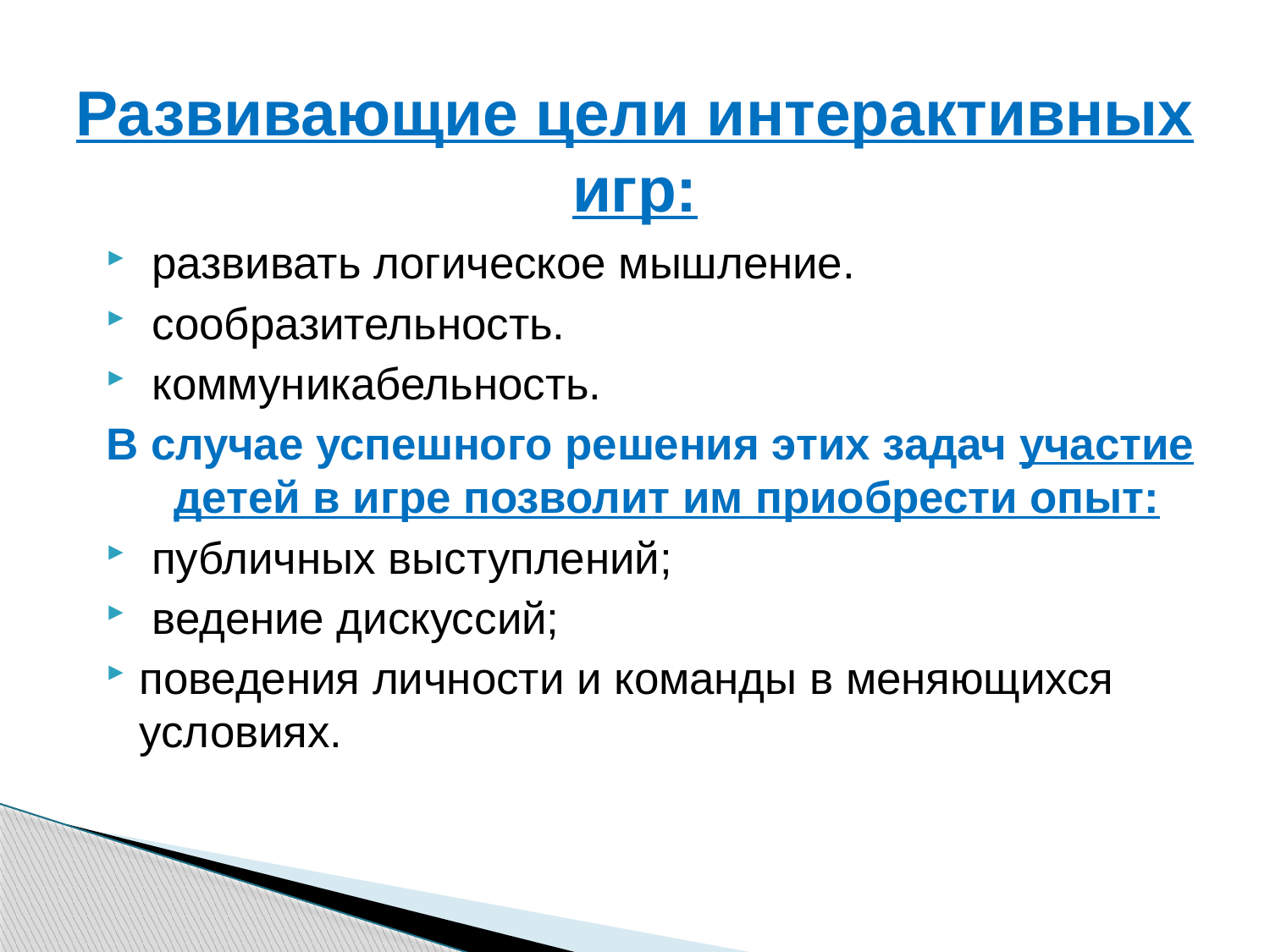

# Развивающие цели интерактивных игр:
 развивать логическое мышление.
 сообразительность.
 коммуникабельность.
В случае успешного решения этих задач участие детей в игре позволит им приобрести опыт:
 публичных выступлений;
 ведение дискуссий;
поведения личности и команды в меняющихся условиях.